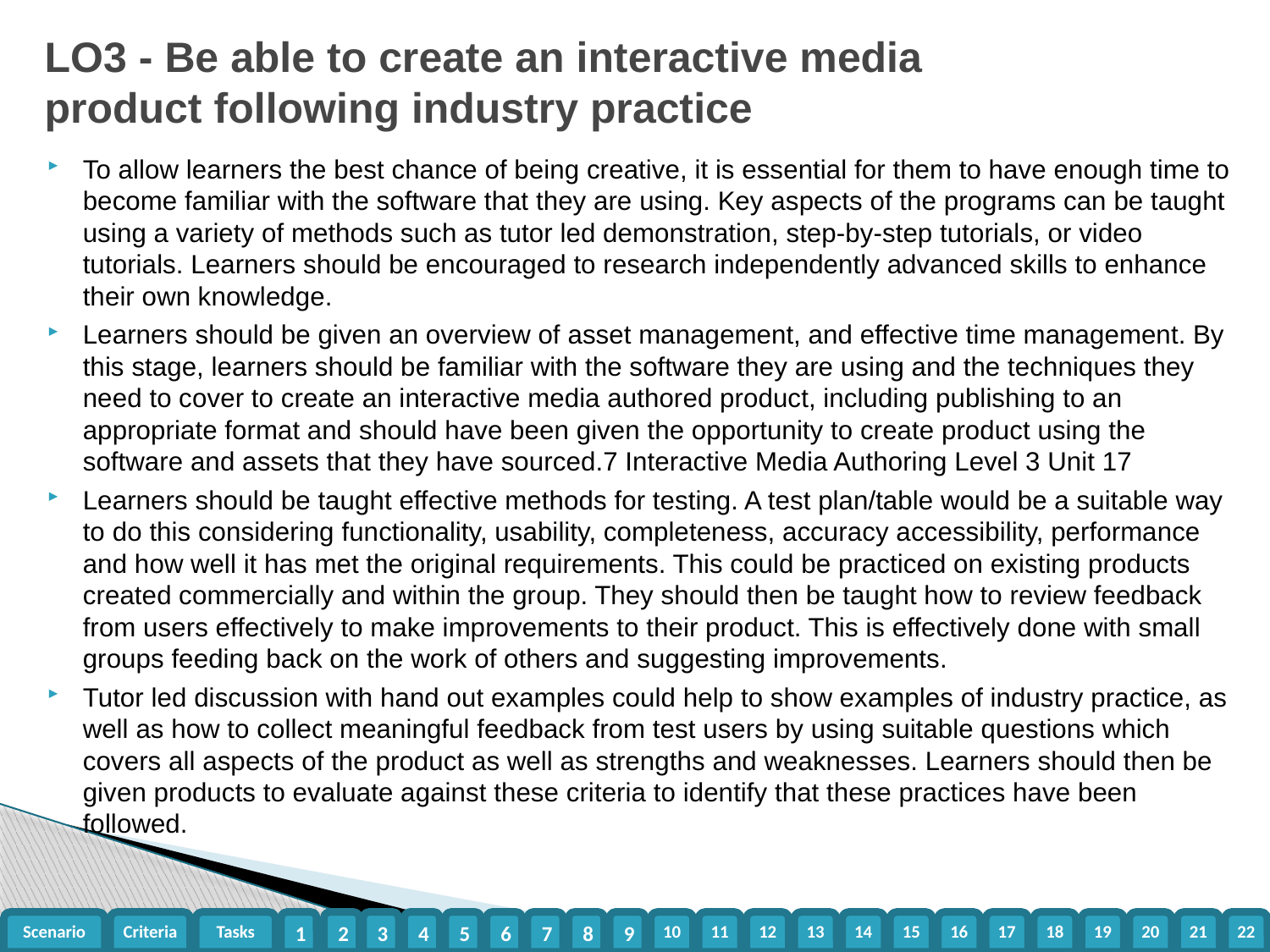

# LO3 - Be able to create an interactive media product following industry practice
To allow learners the best chance of being creative, it is essential for them to have enough time to become familiar with the software that they are using. Key aspects of the programs can be taught using a variety of methods such as tutor led demonstration, step-by-step tutorials, or video tutorials. Learners should be encouraged to research independently advanced skills to enhance their own knowledge.
Learners should be given an overview of asset management, and effective time management. By this stage, learners should be familiar with the software they are using and the techniques they need to cover to create an interactive media authored product, including publishing to an appropriate format and should have been given the opportunity to create product using the software and assets that they have sourced.7 Interactive Media Authoring Level 3 Unit 17
Learners should be taught effective methods for testing. A test plan/table would be a suitable way to do this considering functionality, usability, completeness, accuracy accessibility, performance and how well it has met the original requirements. This could be practiced on existing products created commercially and within the group. They should then be taught how to review feedback from users effectively to make improvements to their product. This is effectively done with small groups feeding back on the work of others and suggesting improvements.
Tutor led discussion with hand out examples could help to show examples of industry practice, as well as how to collect meaningful feedback from test users by using suitable questions which covers all aspects of the product as well as strengths and weaknesses. Learners should then be given products to evaluate against these criteria to identify that these practices have been followed.